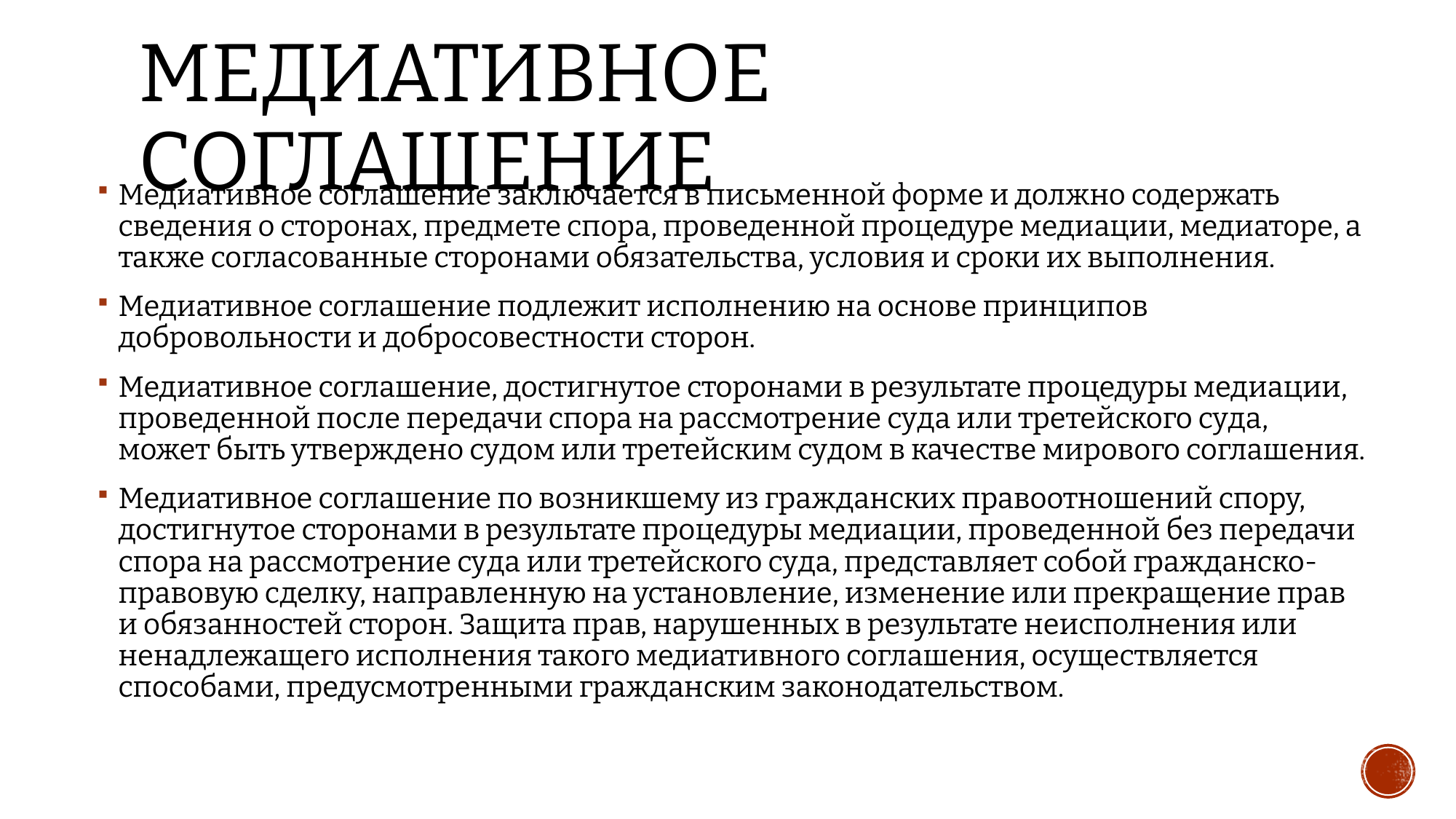

# Медиативное соглашение
Медиативное соглашение заключается в письменной форме и должно содержать сведения о сторонах, предмете спора, проведенной процедуре медиации, медиаторе, а также согласованные сторонами обязательства, условия и сроки их выполнения.
Медиативное соглашение подлежит исполнению на основе принципов добровольности и добросовестности сторон.
Медиативное соглашение, достигнутое сторонами в результате процедуры медиации, проведенной после передачи спора на рассмотрение суда или третейского суда, может быть утверждено судом или третейским судом в качестве мирового соглашения.
Медиативное соглашение по возникшему из гражданских правоотношений спору, достигнутое сторонами в результате процедуры медиации, проведенной без передачи спора на рассмотрение суда или третейского суда, представляет собой гражданско-правовую сделку, направленную на установление, изменение или прекращение прав и обязанностей сторон. Защита прав, нарушенных в результате неисполнения или ненадлежащего исполнения такого медиативного соглашения, осуществляется способами, предусмотренными гражданским законодательством.